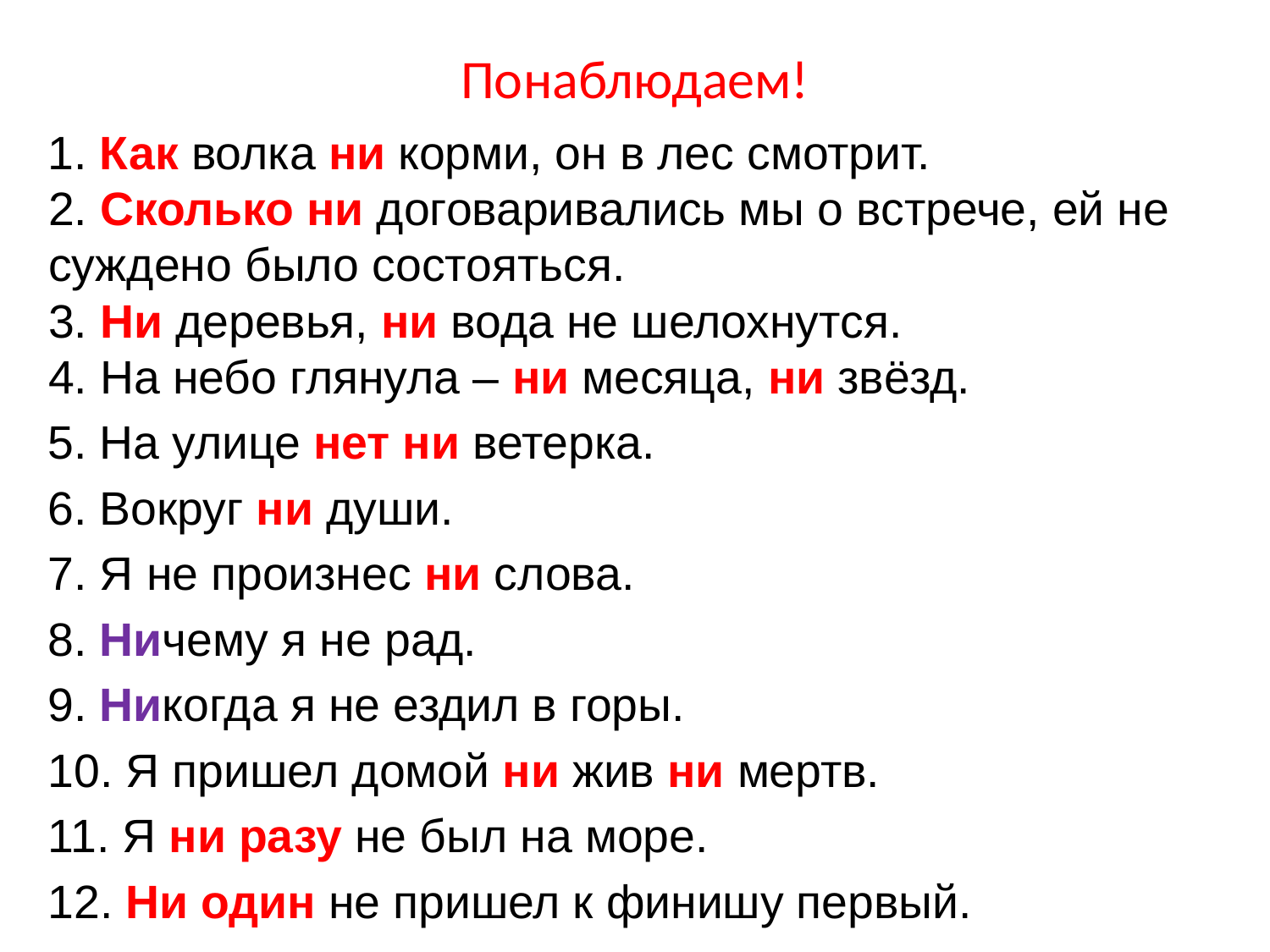

# Понаблюдаем!
1. Как волка ни корми, он в лес смотрит.
2. Сколько ни договаривались мы о встрече, ей не суждено было состояться.
3. Ни деревья, ни вода не шелохнутся.
4. На небо глянула – ни месяца, ни звёзд.
5. На улице нет ни ветерка.
6. Вокруг ни души.
7. Я не произнес ни слова.
8. Ничему я не рад.
9. Никогда я не ездил в горы.
10. Я пришел домой ни жив ни мертв.
11. Я ни разу не был на море.
12. Ни один не пришел к финишу первый.